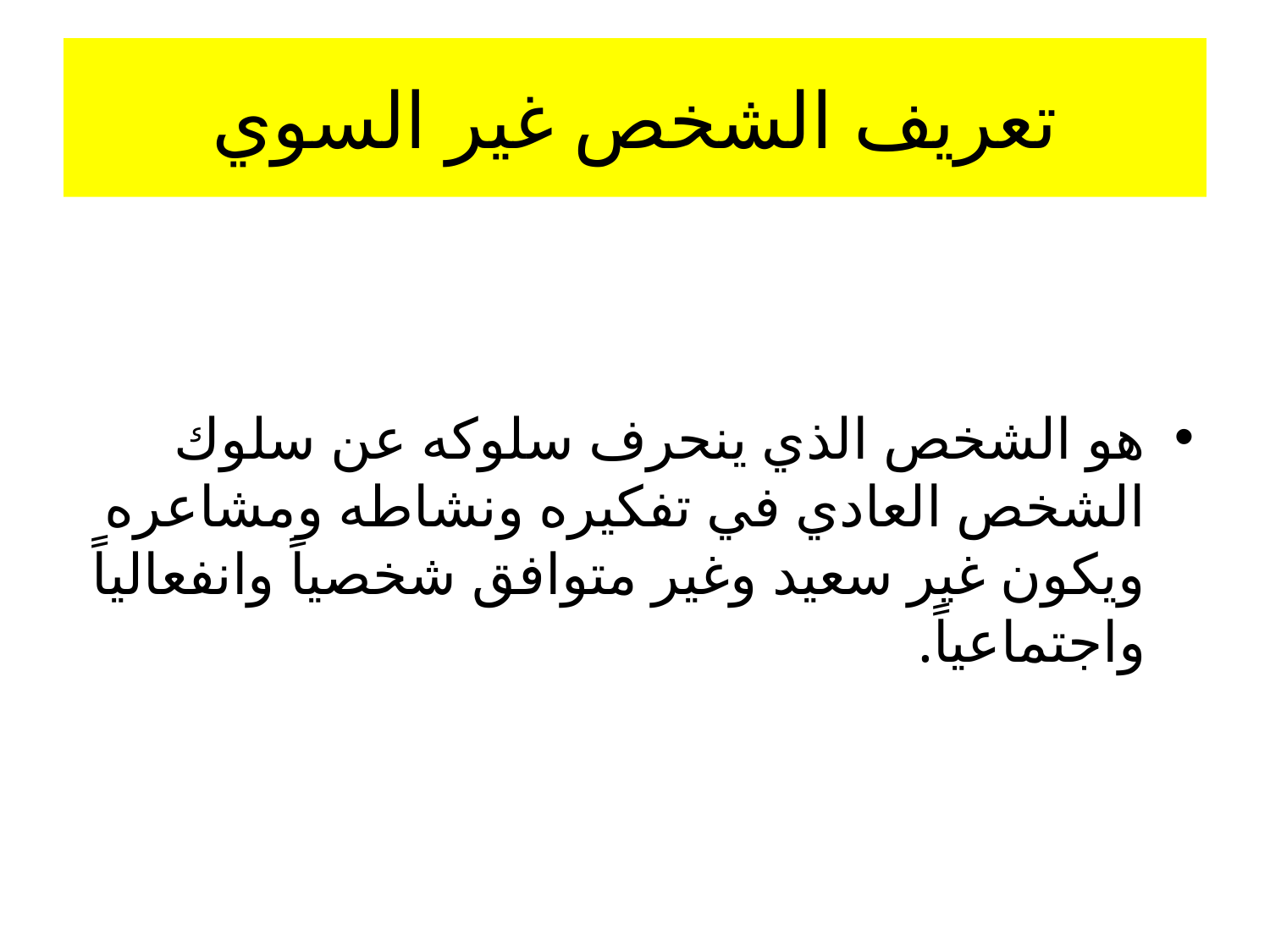

# تعريف الشخص غير السوي
هو الشخص الذي ينحرف سلوكه عن سلوك الشخص العادي في تفكيره ونشاطه ومشاعره ويكون غير سعيد وغير متوافق شخصياً وانفعالياً واجتماعياً.